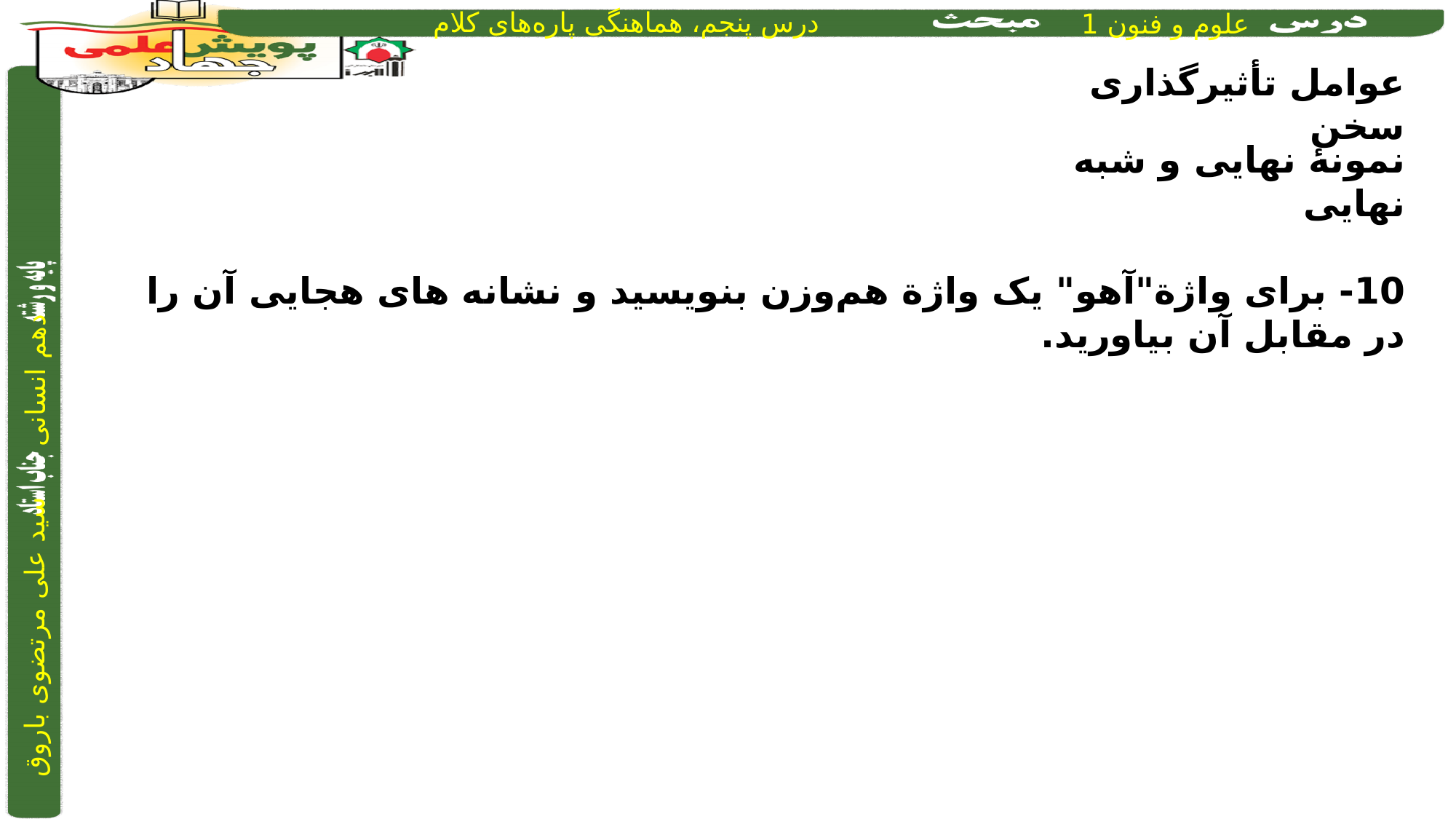

عوامل تأثیرگذاری سخن

10- برای واژة"آهو" يک واژة هم‌وزن بنويسید و نشانه های هجايی آن را در مقابل آن بیاوريد.
نمونۀ نهایی و شبه نهایی